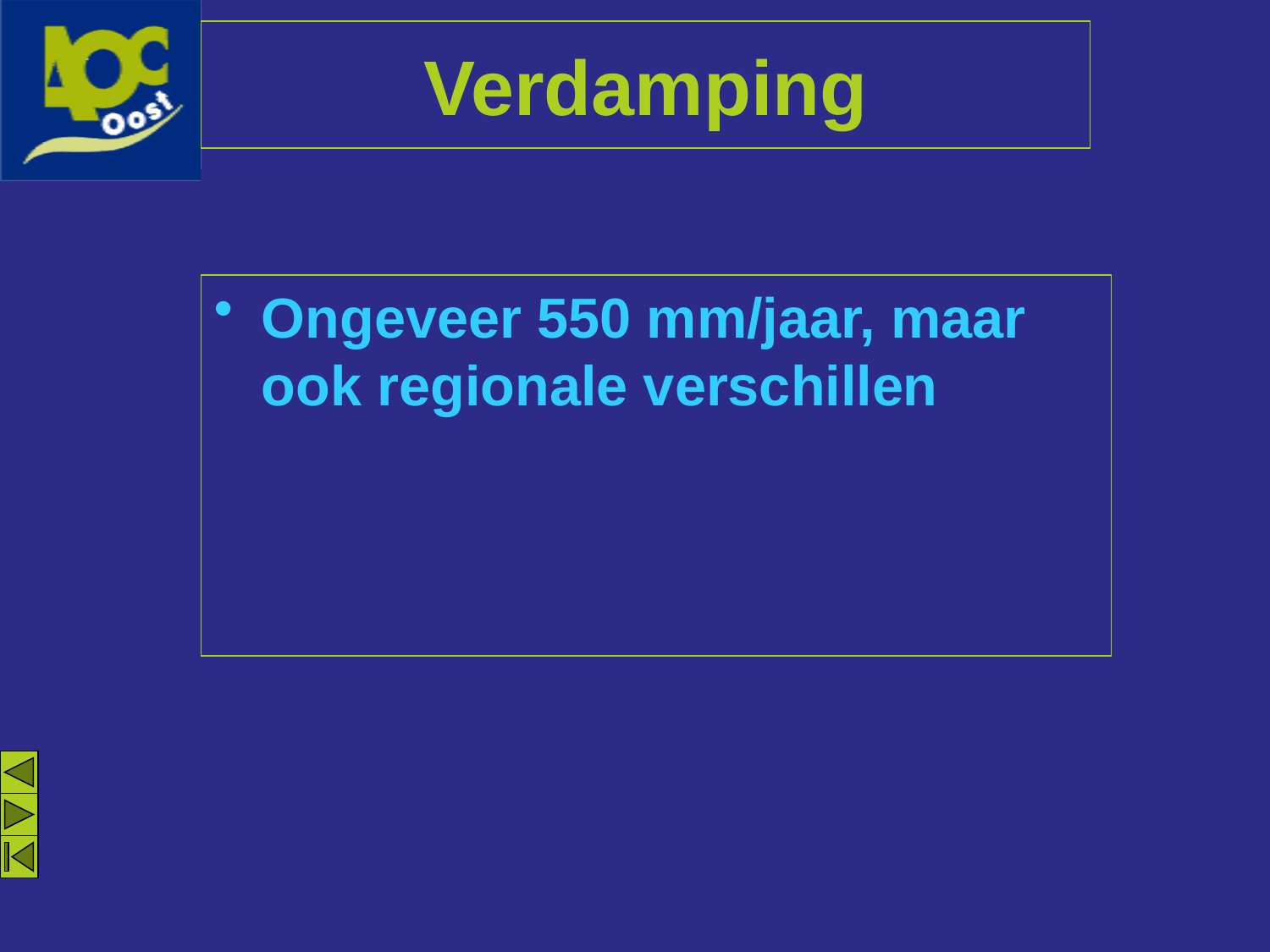

# Verdamping
Ongeveer 550 mm/jaar, maar ook regionale verschillen